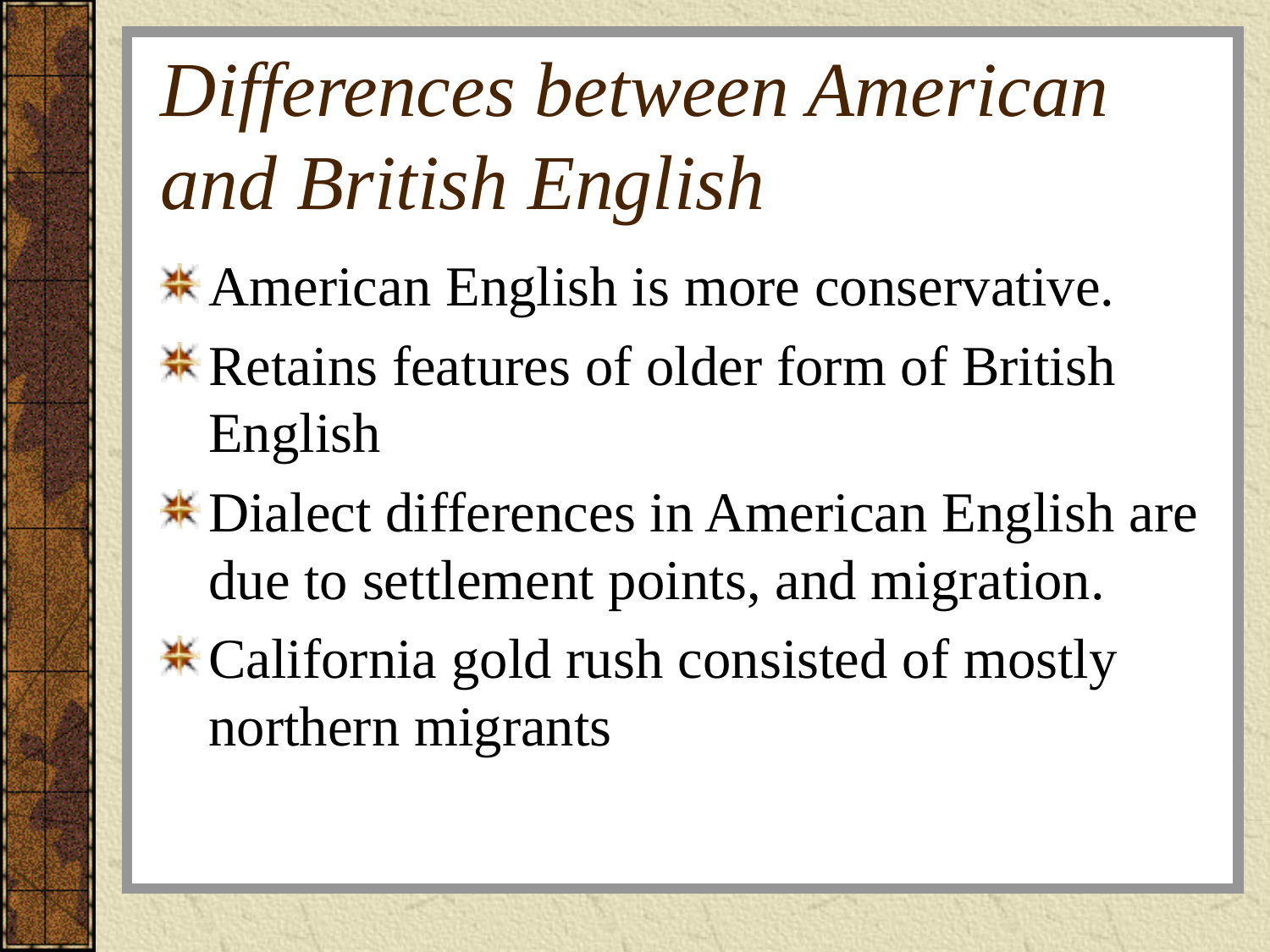

# Differences between American and British English
American English is more conservative.
Retains features of older form of British English
Dialect differences in American English are due to settlement points, and migration.
California gold rush consisted of mostly northern migrants